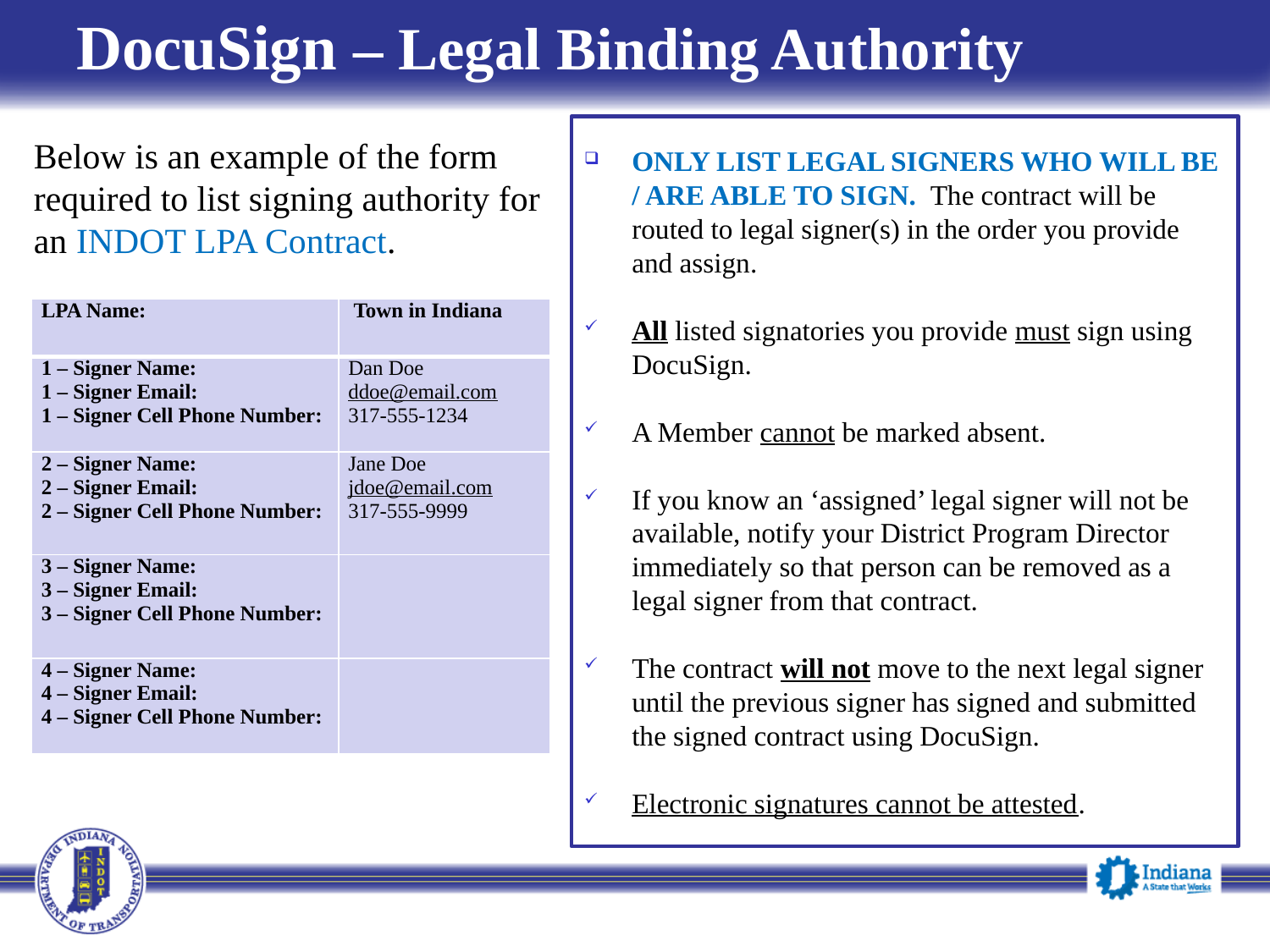

# DocuSign ‒ Legal Binding Authority
ONLY LIST LEGAL SIGNERS WHO WILL BE / ARE ABLE TO SIGN.  The contract will be routed to legal signer(s) in the order you provide and assign.

All listed signatories you provide must sign using DocuSign.

A Member cannot be marked absent.

If you know an ‘assigned’ legal signer will not be available, notify your District Program Director immediately so that person can be removed as a legal signer from that contract.

The contract will not move to the next legal signer until the previous signer has signed and submitted the signed contract using DocuSign.

Electronic signatures cannot be attested.
Below is an example of the form required to list signing authority for
an INDOT LPA Contract.
| LPA Name: | Town in Indiana |
| --- | --- |
| 1 – Signer Name: 1 – Signer Email: 1 – Signer Cell Phone Number: | Dan Doe ddoe@email.com 317-555-1234 |
| 2 – Signer Name: 2 – Signer Email: 2 – Signer Cell Phone Number: | Jane Doe jdoe@email.com 317-555-9999 |
| 3 – Signer Name: 3 – Signer Email: 3 – Signer Cell Phone Number: |  |
| 4 – Signer Name: 4 – Signer Email: 4 – Signer Cell Phone Number: |  |